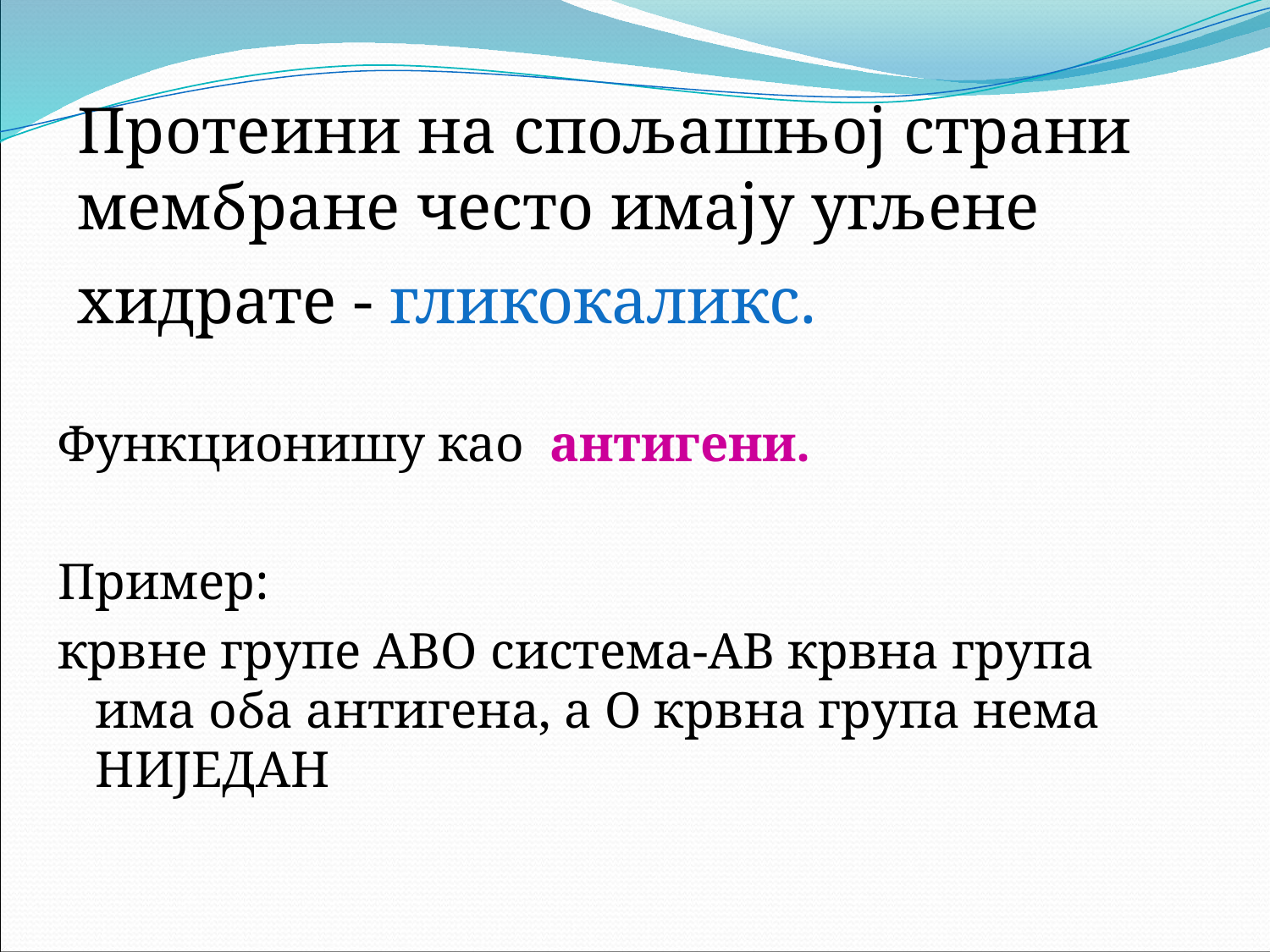

Протеини на спољашњој страни мембране често имају угљене хидрате - гликокаликс.
Функционишу као  антигени.

Пример:
крвне групе АBO система-АB крвна група има оба антигена, а О крвна група нема НИЈЕДАН